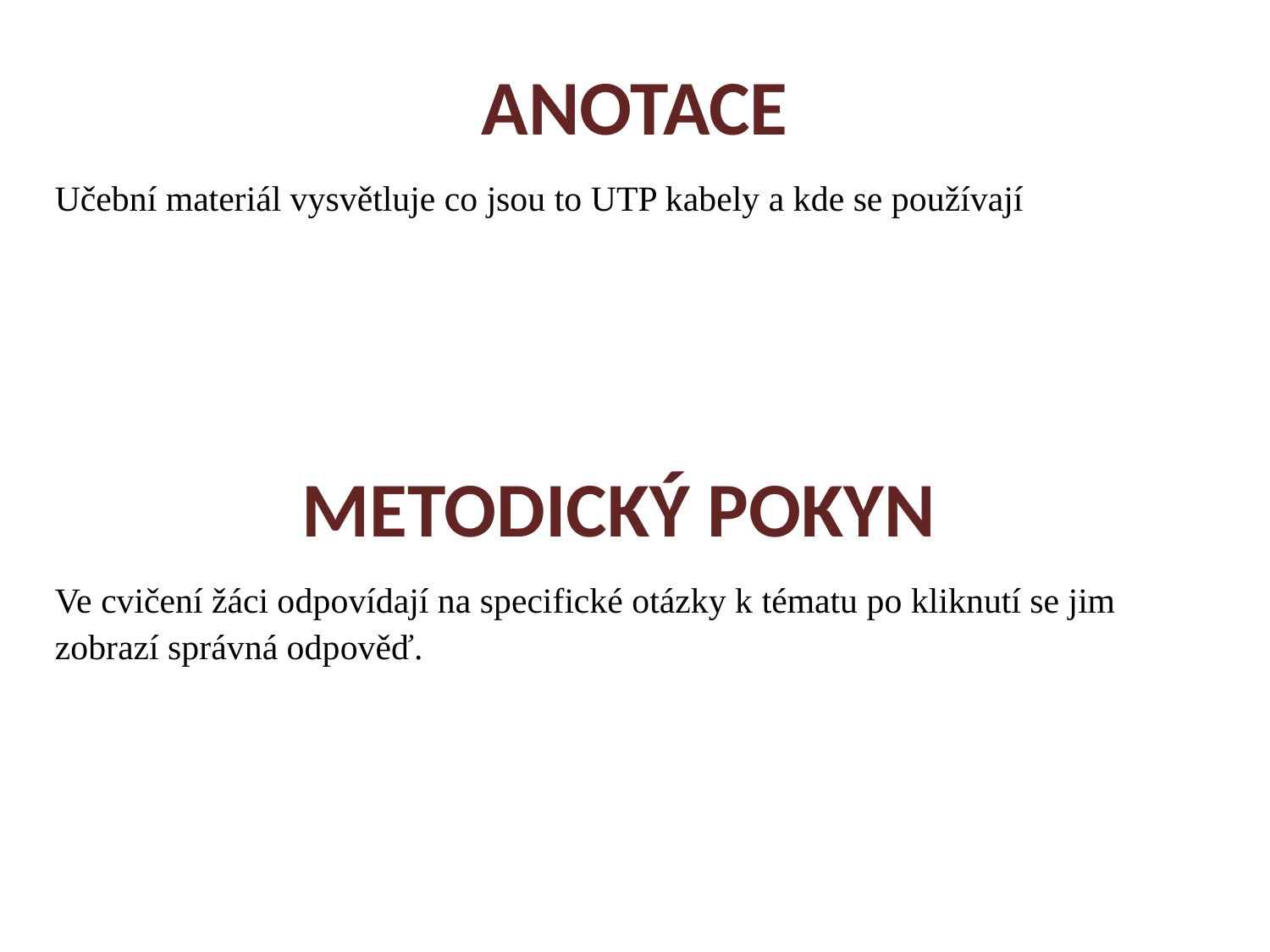

ANOTACE
Učební materiál vysvětluje co jsou to UTP kabely a kde se používají
METODICKÝ POKYN
Ve cvičení žáci odpovídají na specifické otázky k tématu po kliknutí se jim zobrazí správná odpověď.